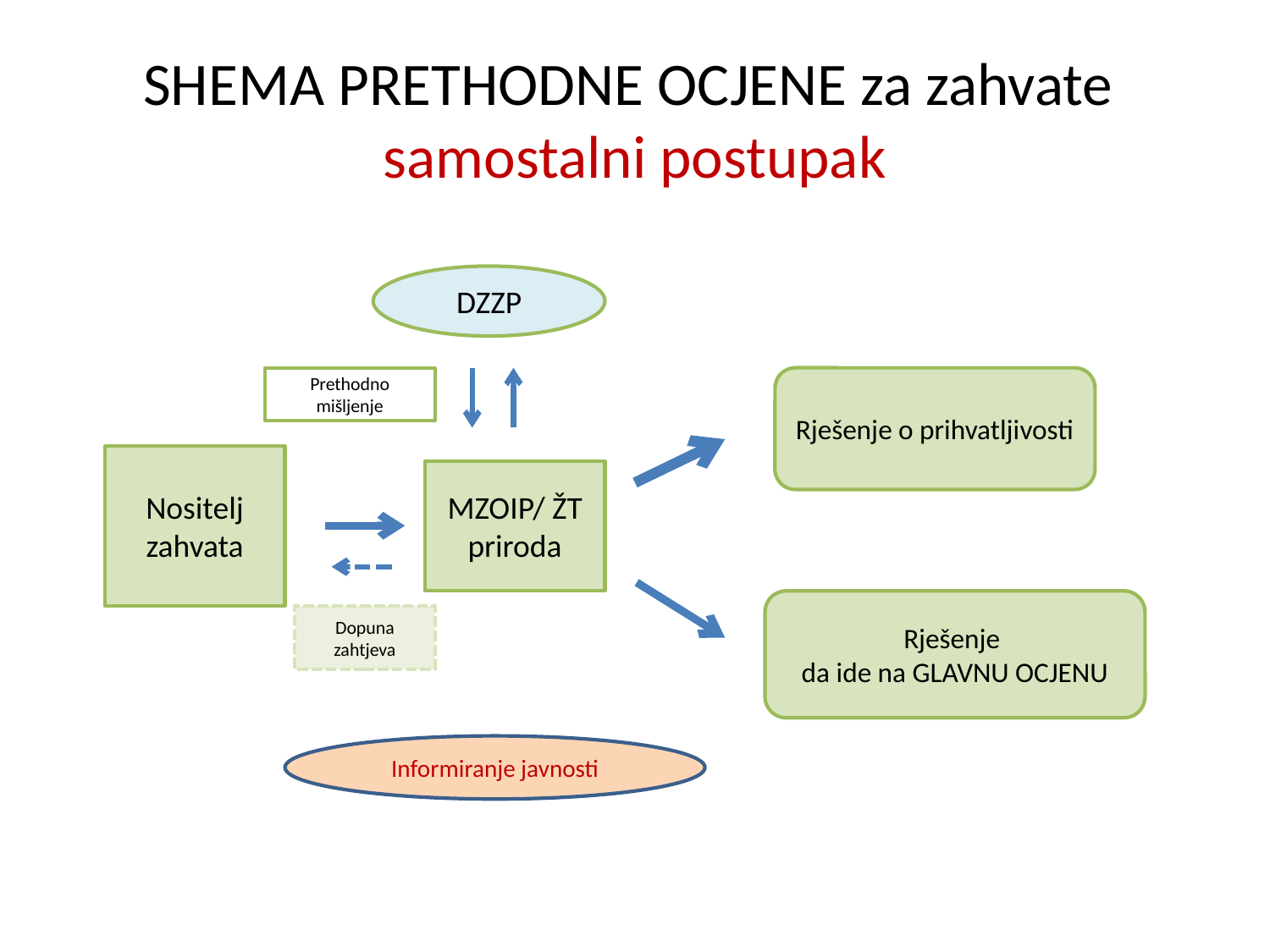

# SHEMA PRETHODNE OCJENE za zahvate samostalni postupak

DZZP
Prethodno mišljenje
Rješenje o prihvatljivosti
Nositelj zahvata
MZOIP/ ŽT
priroda
Rješenje
da ide na GLAVNU OCJENU
Dopuna zahtjeva
Informiranje javnosti